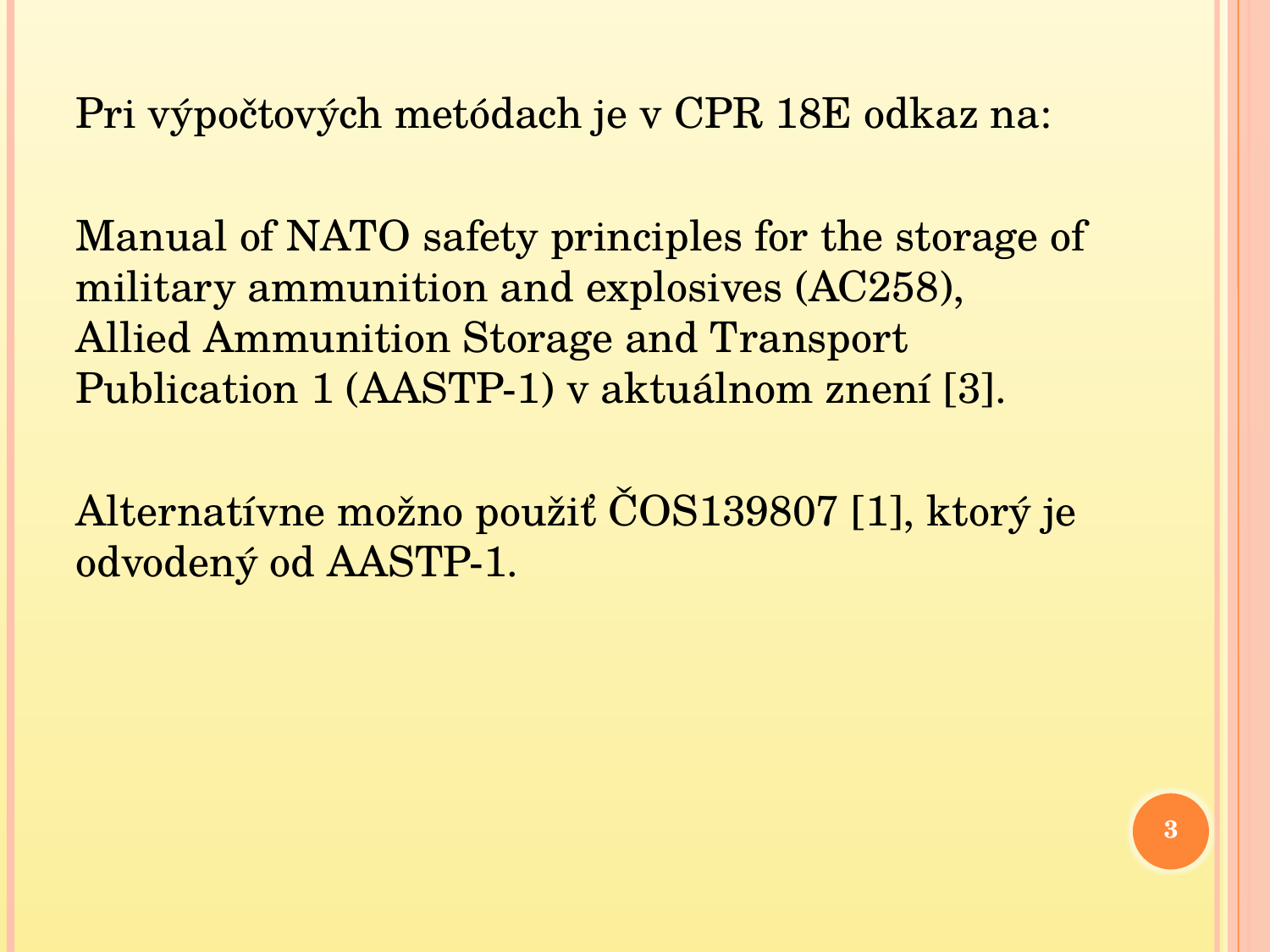

Pri výpočtových metódach je v CPR 18E odkaz na:

Manual of NATO safety principles for the storage of military ammunition and explosives (AC258), Allied Ammunition Storage and Transport Publication 1 (AASTP-1) v aktuálnom znení [3].

Alternatívne možno použiť ČOS139807 [1], ktorý je odvodený od AASTP-1.

3